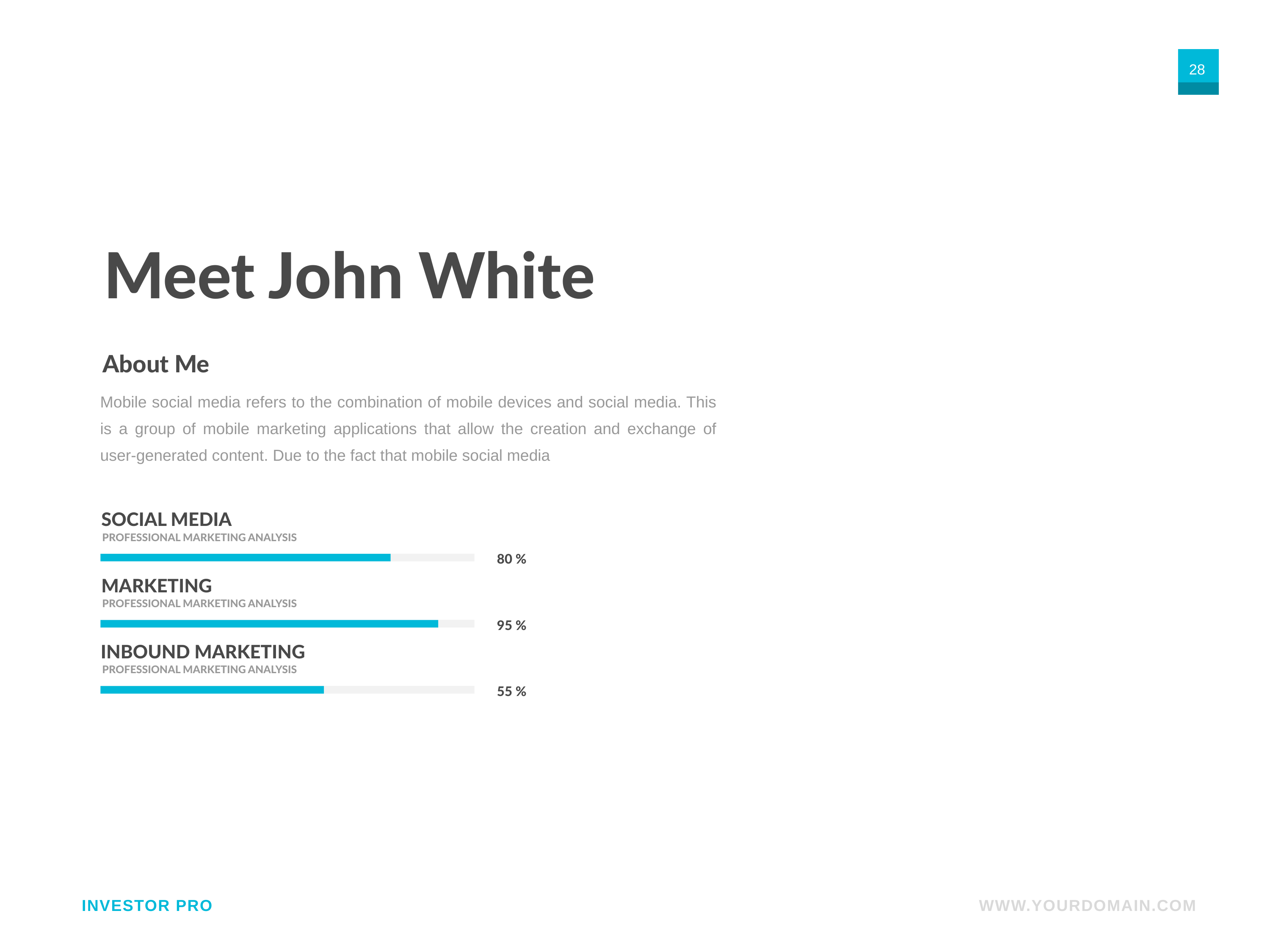

Meet John White
About Me
Mobile social media refers to the combination of mobile devices and social media. This is a group of mobile marketing applications that allow the creation and exchange of user-generated content. Due to the fact that mobile social media
SOCIAL MEDIA
PROFESSIONAL MARKETING ANALYSIS
80 %

MARKETING
PROFESSIONAL MARKETING ANALYSIS
95 %

INBOUND MARKETING
PROFESSIONAL MARKETING ANALYSIS
55 %